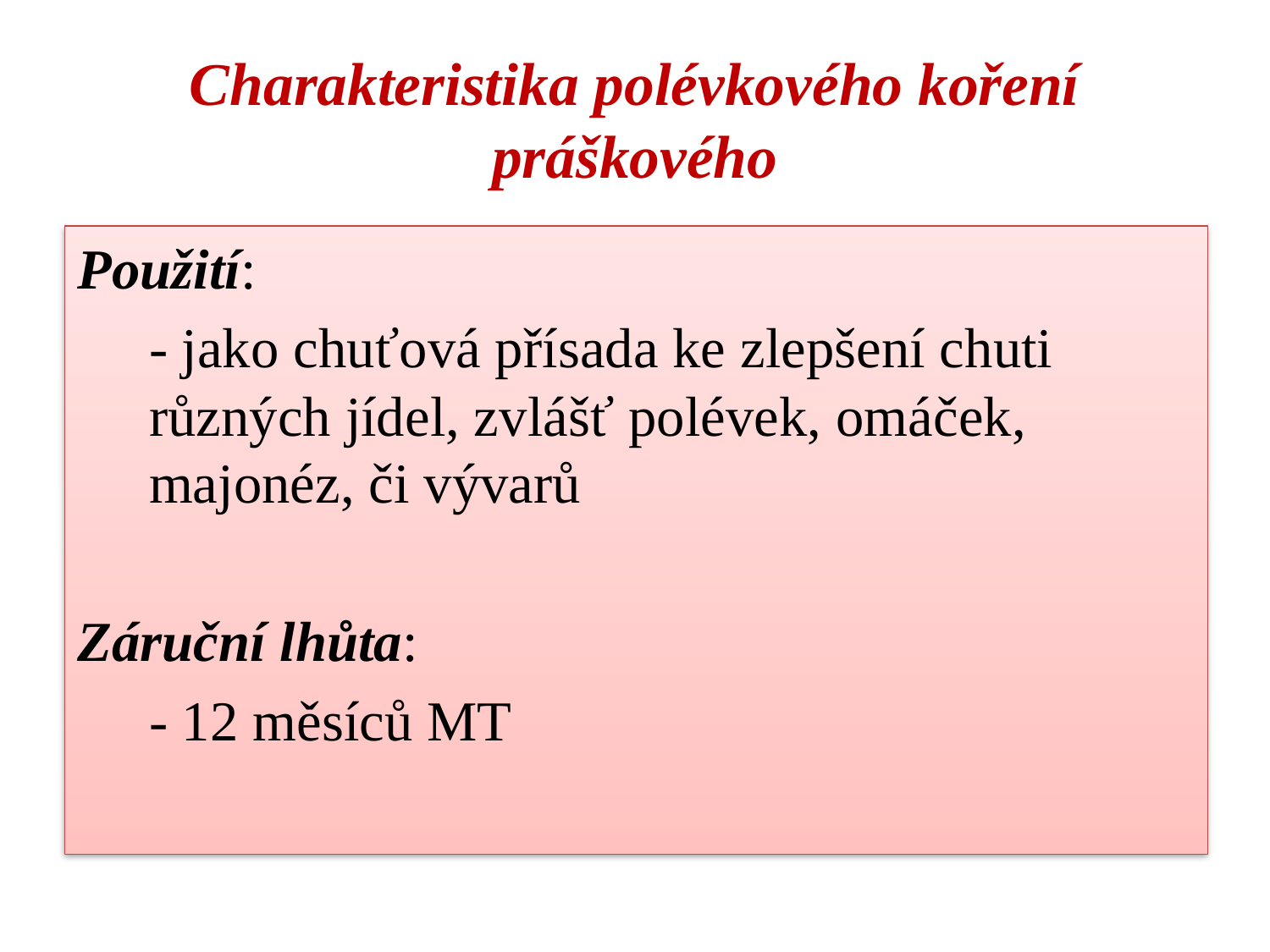

# Charakteristika polévkového koření práškového
Použití:
	- jako chuťová přísada ke zlepšení chuti různých jídel, zvlášť polévek, omáček, majonéz, či vývarů

Záruční lhůta:
	- 12 měsíců MT